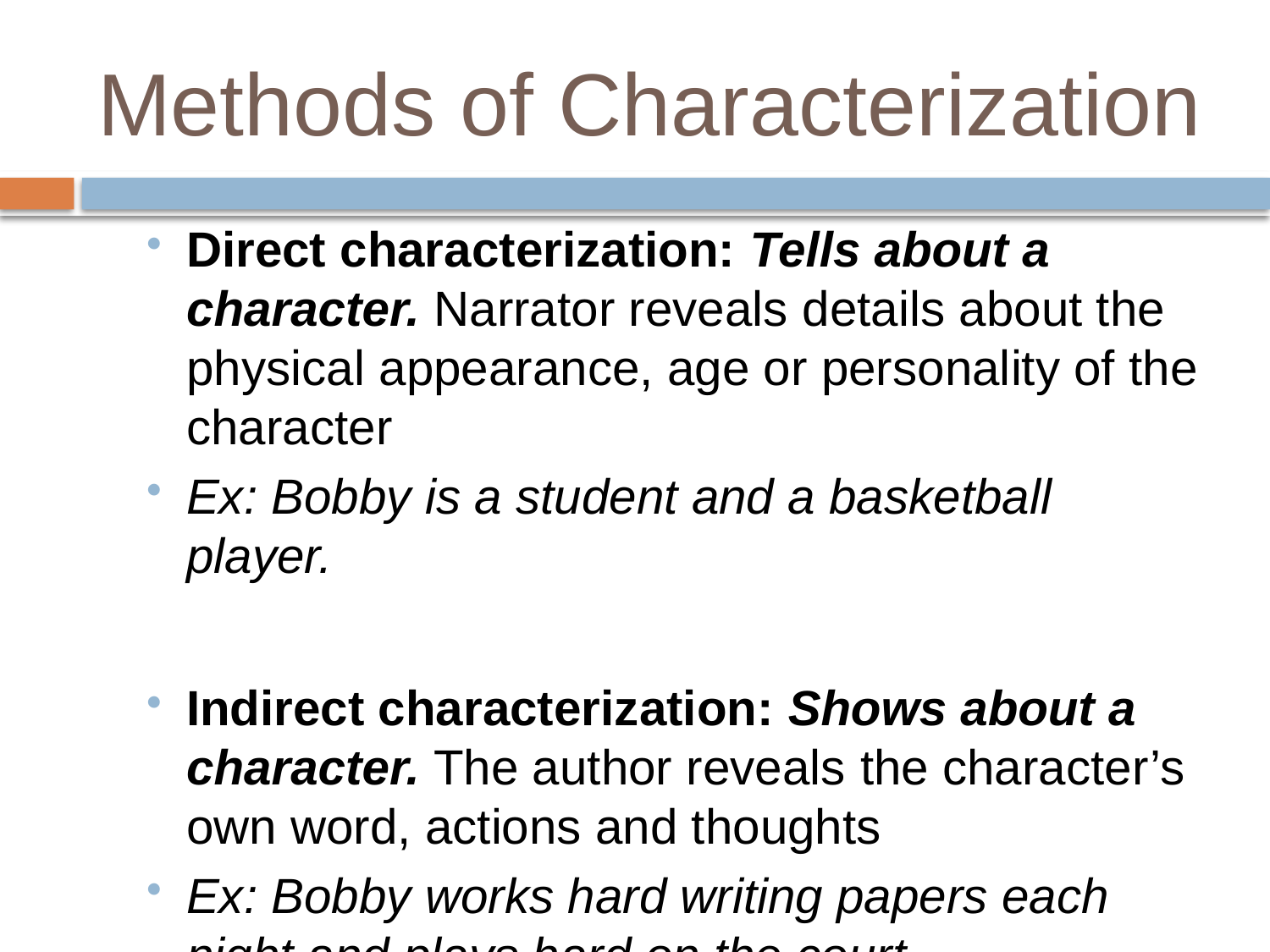

# Methods of Characterization
Direct characterization: Tells about a character. Narrator reveals details about the physical appearance, age or personality of the character
Ex: Bobby is a student and a basketball player.

Indirect characterization: Shows about a character. The author reveals the character’s own word, actions and thoughts
Ex: Bobby works hard writing papers each night and plays hard on the court.